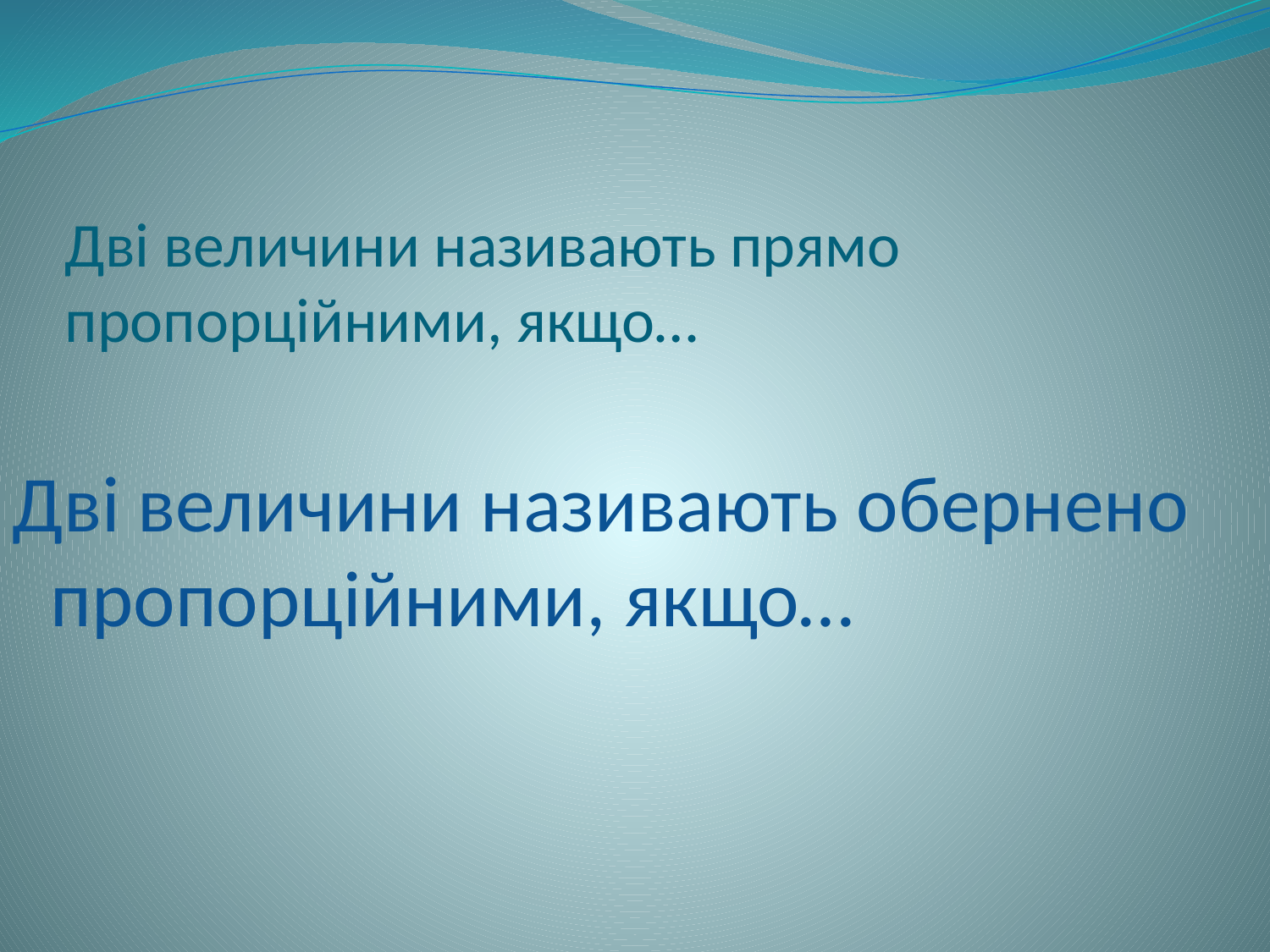

# Дві величини називають прямо пропорційними, якщо…
Дві величини називають обернено пропорційними, якщо…